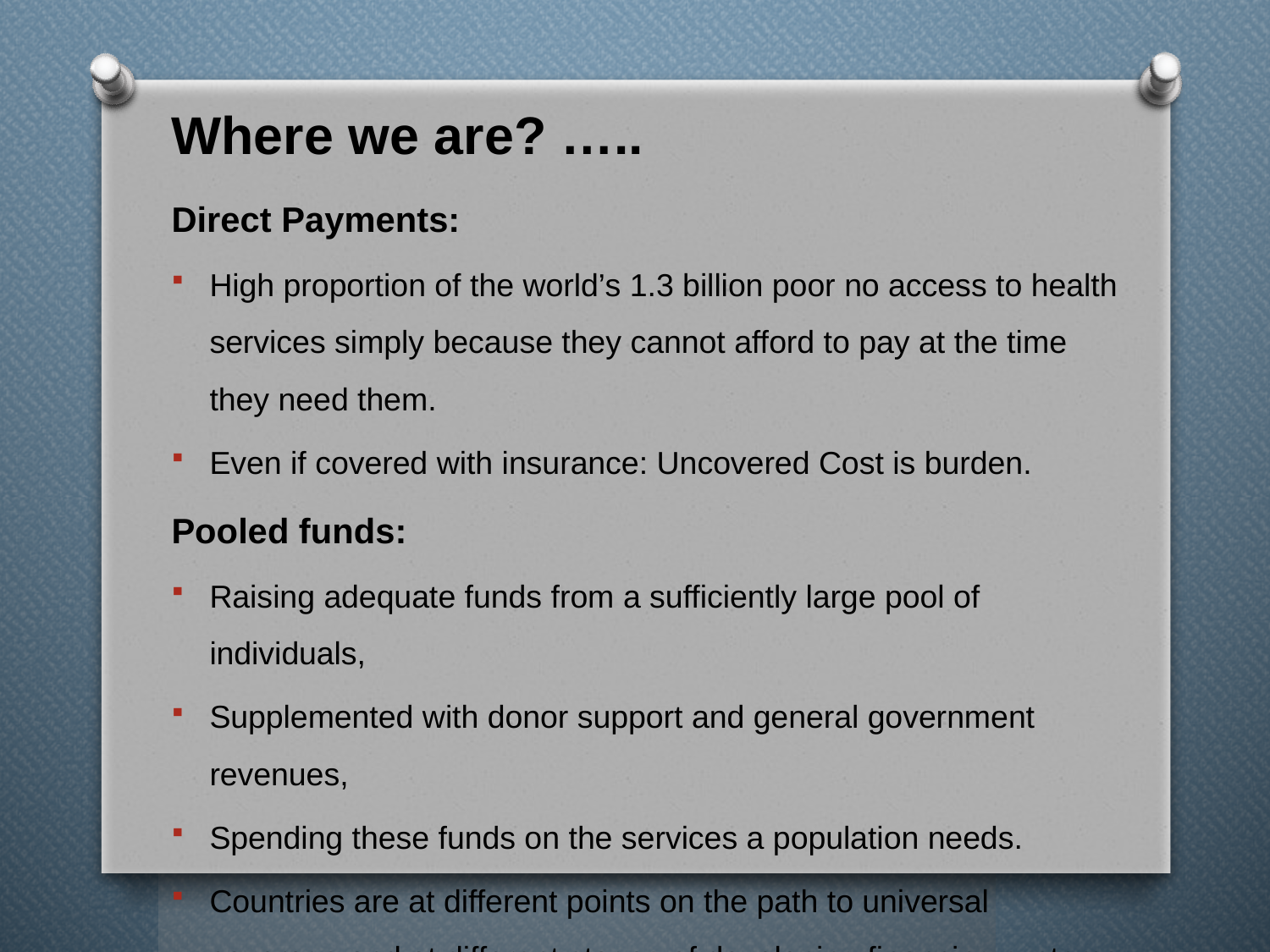

# Where we are? …..
Direct Payments:
High proportion of the world’s 1.3 billion poor no access to health services simply because they cannot afford to pay at the time they need them.
Even if covered with insurance: Uncovered Cost is burden.
Pooled funds:
Raising adequate funds from a sufficiently large pool of individuals,
Supplemented with donor support and general government revenues,
Spending these funds on the services a population needs.
Countries are at different points on the path to universal coverage and at different stages of developing financing systems